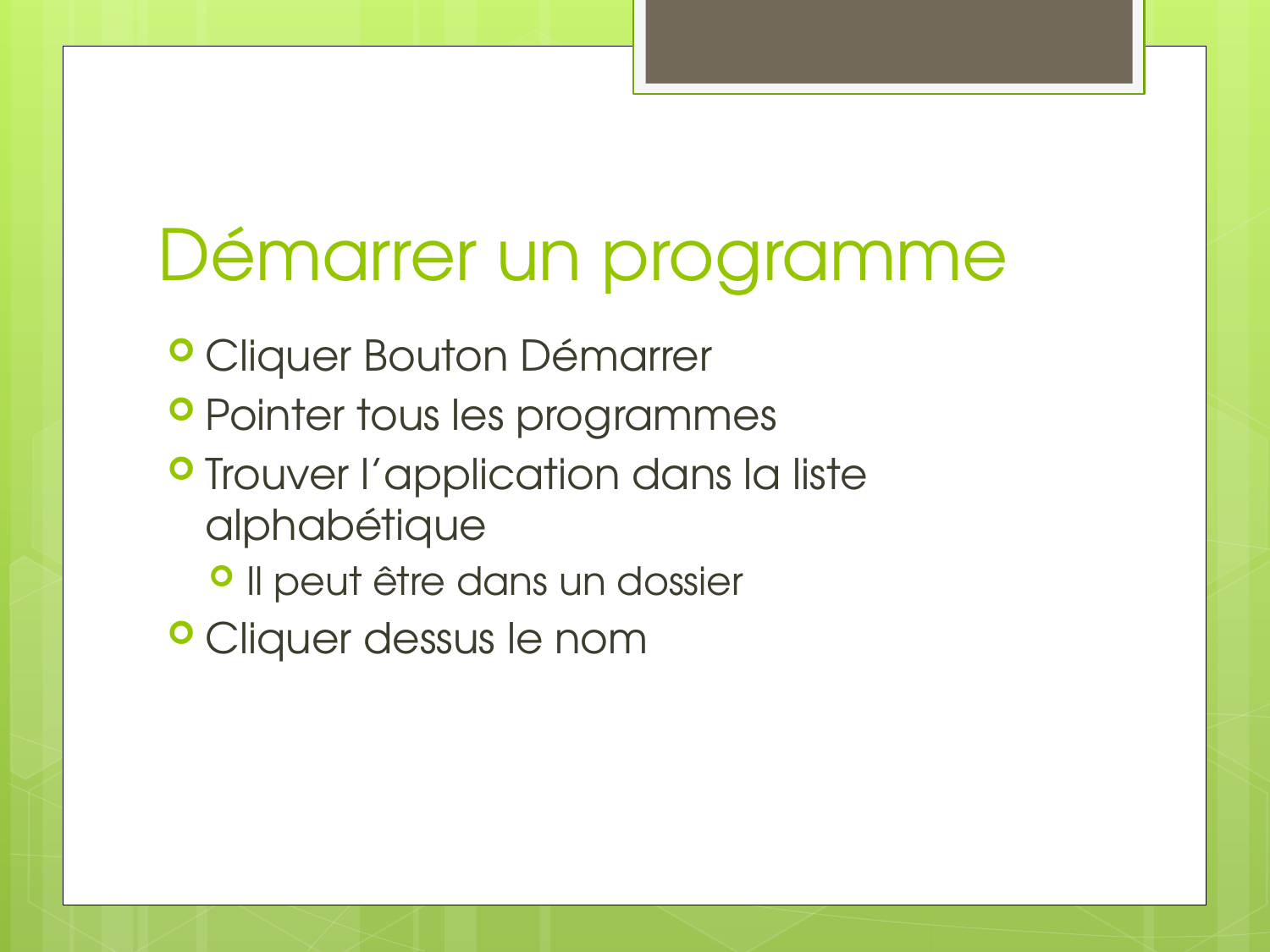

# Démarrer un programme
Cliquer Bouton Démarrer
Pointer tous les programmes
Trouver l’application dans la liste alphabétique
Il peut être dans un dossier
Cliquer dessus le nom